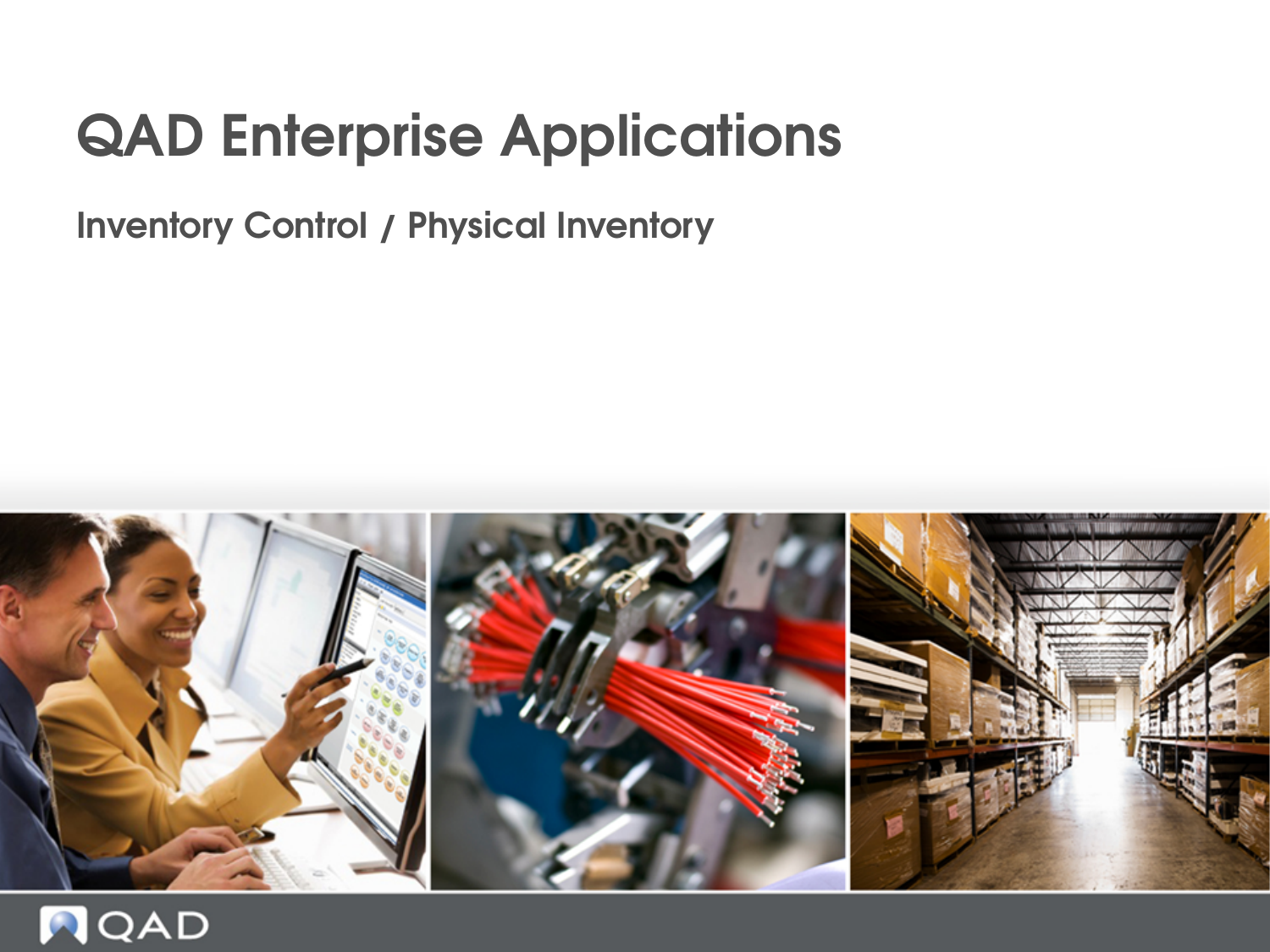

# QAD Enterprise Applications
Inventory Control / Physical Inventory